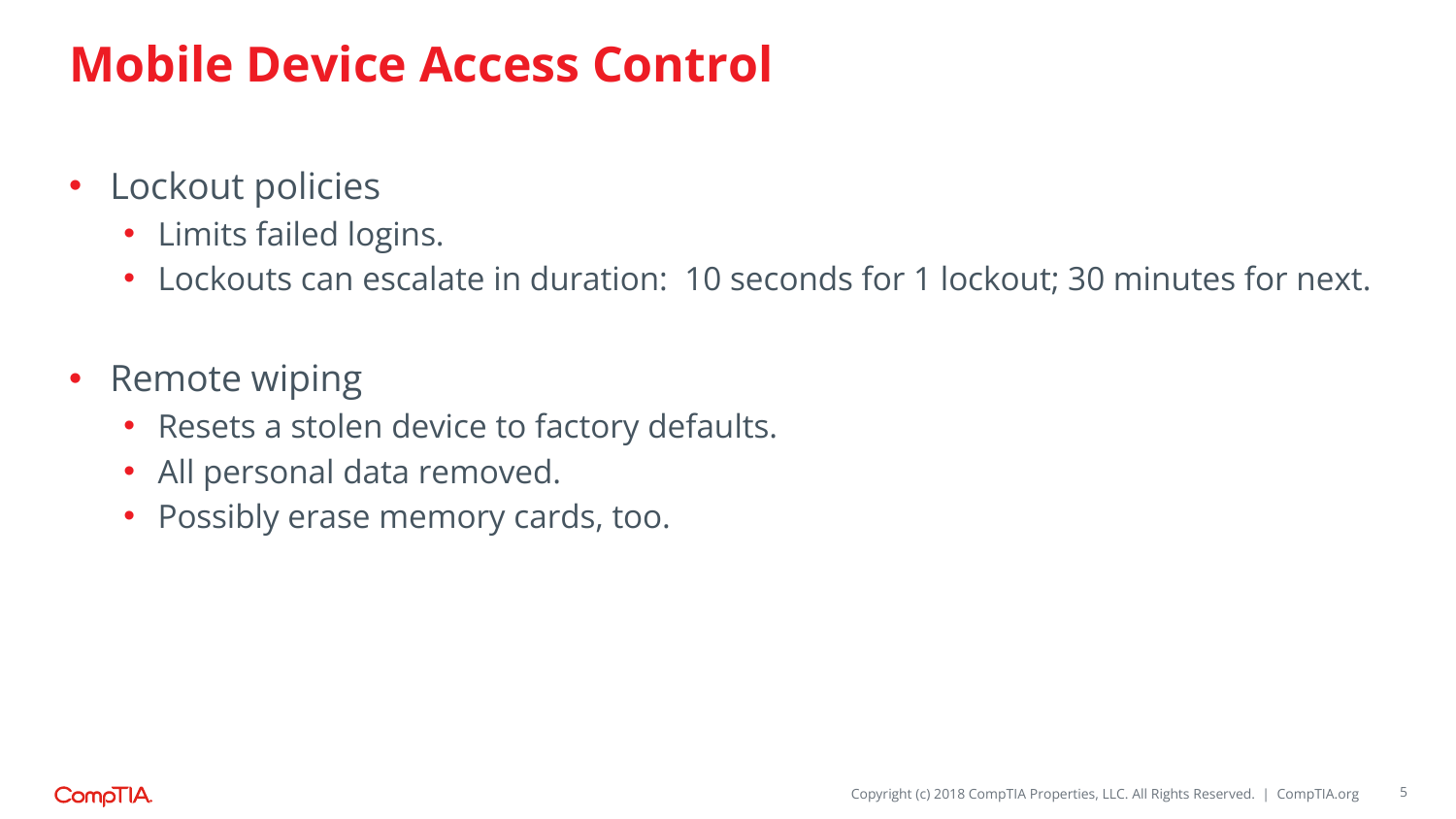

# Mobile Device Access Control
Lockout policies
Limits failed logins.
Lockouts can escalate in duration:  10 seconds for 1 lockout; 30 minutes for next.

Remote wiping
Resets a stolen device to factory defaults.
All personal data removed.
Possibly erase memory cards, too.

5